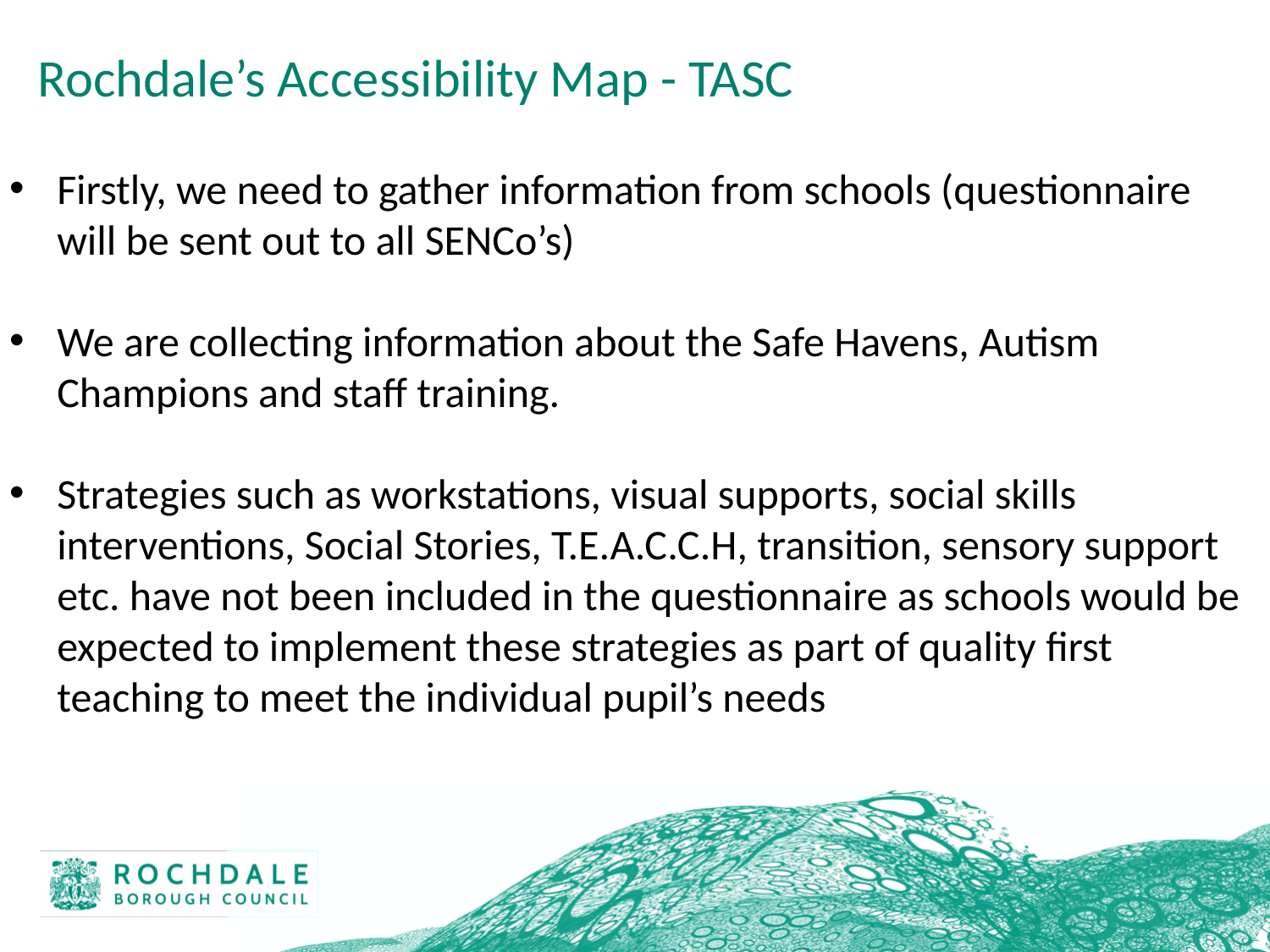

# Rochdale’s Accessibility Map - TASC

Firstly, we need to gather information from schools (questionnaire will be sent out to all SENCo’s)

We are collecting information about the Safe Havens, Autism Champions and staff training.

Strategies such as workstations, visual supports, social skills interventions, Social Stories, T.E.A.C.C.H, transition, sensory support etc. have not been included in the questionnaire as schools would be expected to implement these strategies as part of quality first teaching to meet the individual pupil’s needs